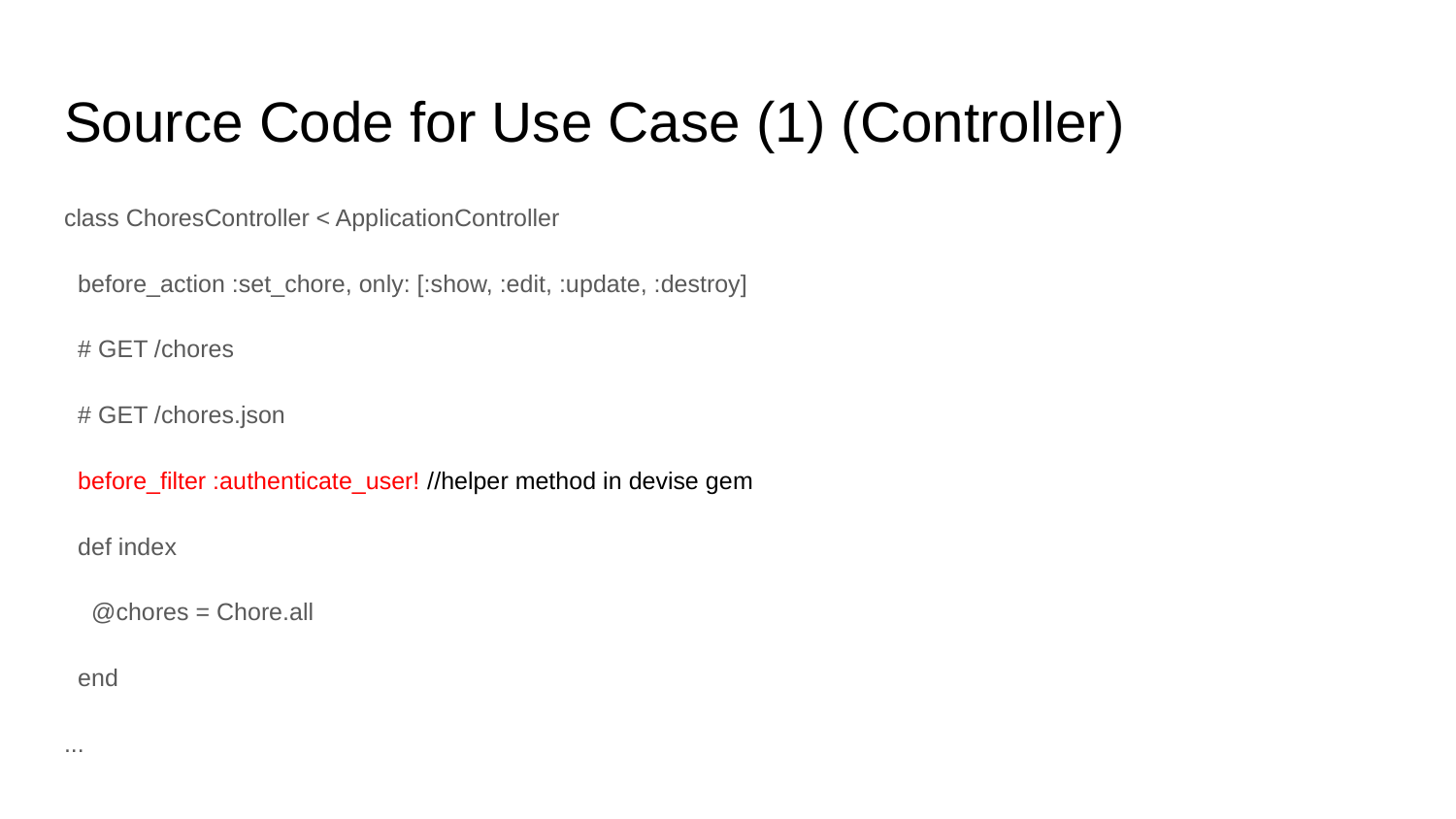

# Source Code for Use Case (1) (Controller)
class ChoresController < ApplicationController
  before_action :set_chore, only: [:show, :edit, :update, :destroy]
  # GET /chores
  # GET /chores.json
  before_filter :authenticate_user! //helper method in devise gem
  def index
    @chores = Chore.all
  end
...